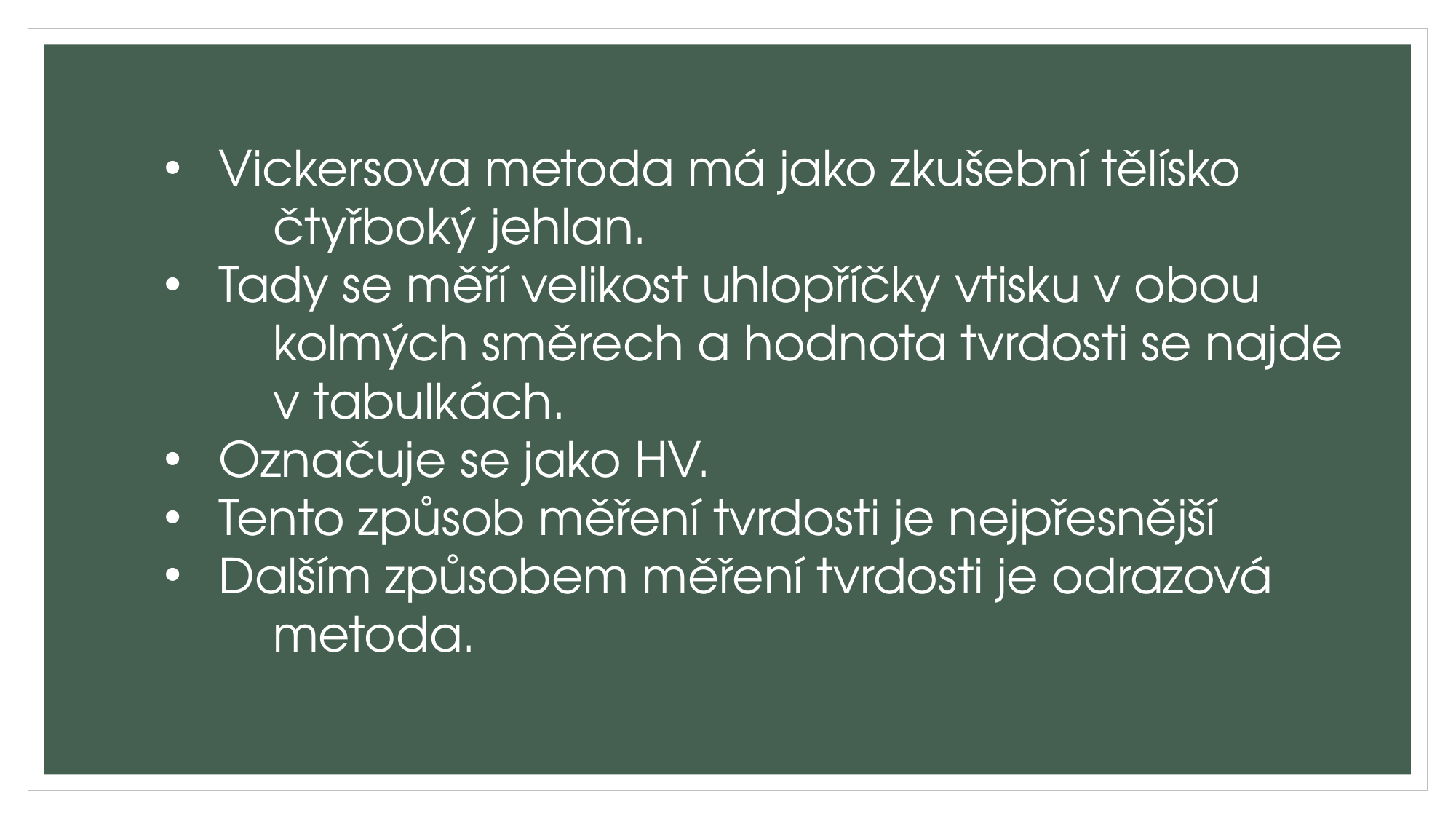

Vickersova metoda má jako zkušební tělísko
	čtyřboký jehlan.
Tady se měří velikost uhlopříčky vtisku v obou
	kolmých směrech a hodnota tvrdosti se najde
	v tabulkách.
Označuje se jako HV.
Tento způsob měření tvrdosti je nejpřesnější
Dalším způsobem měření tvrdosti je odrazová
	metoda.